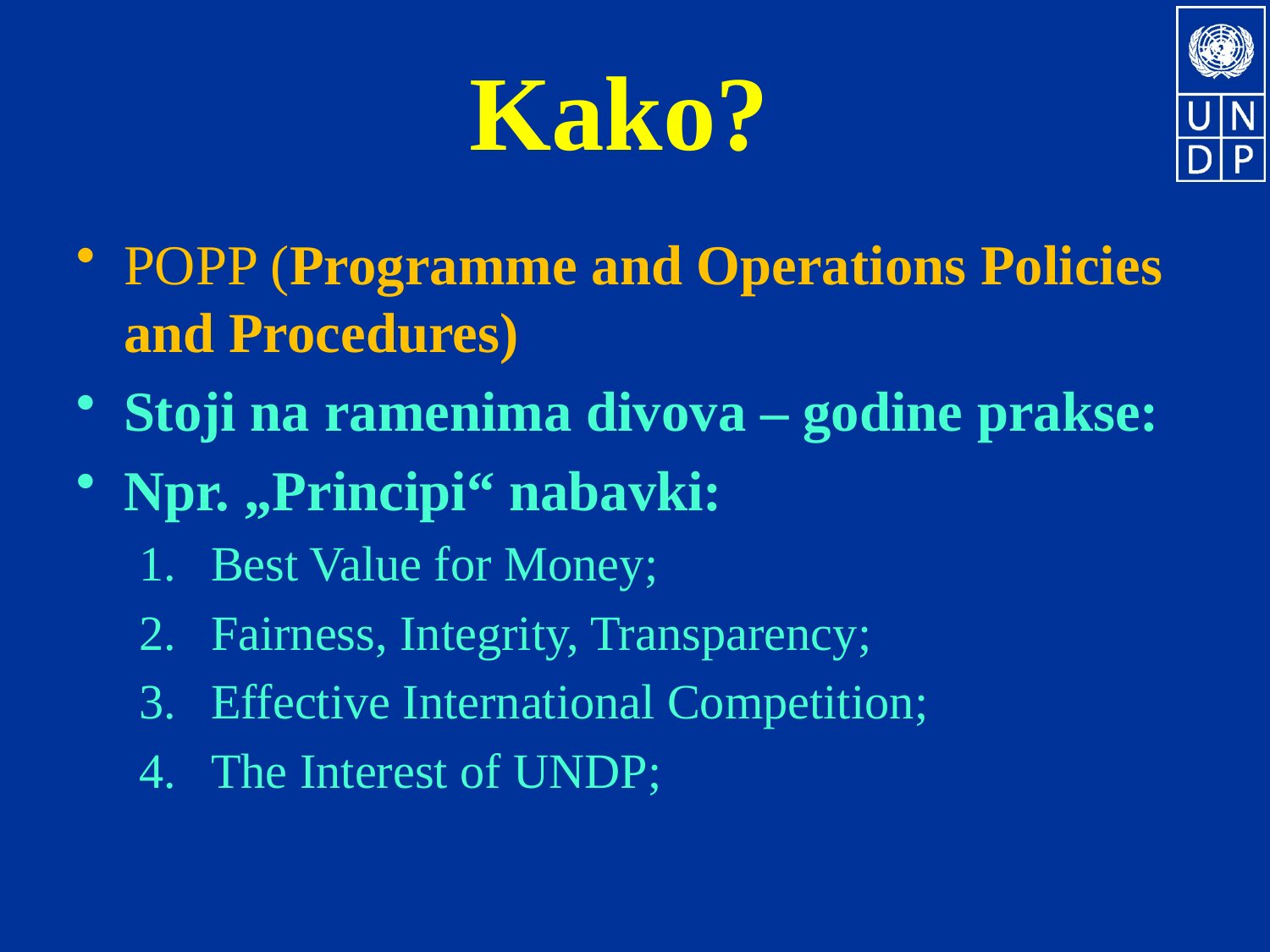

# Kako?
POPP (Programme and Operations Policies and Procedures)
Stoji na ramenima divova – godine prakse:
Npr. „Principi“ nabavki:
Best Value for Money;
Fairness, Integrity, Transparency;
Effective International Competition;
The Interest of UNDP;